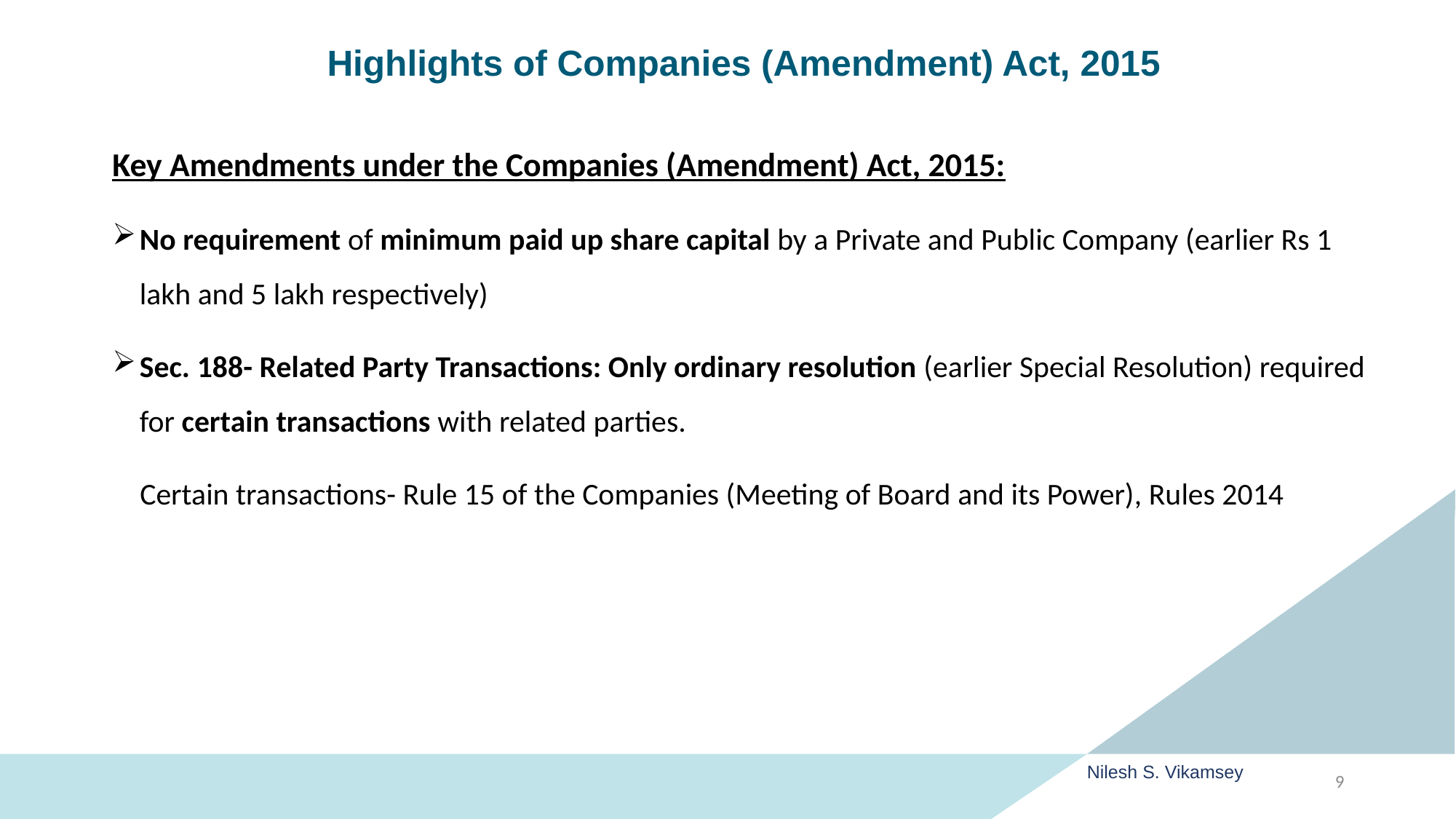

# Highlights of Companies (Amendment) Act, 2015
Key Amendments under the Companies (Amendment) Act, 2015:
No requirement of minimum paid up share capital by a Private and Public Company (earlier Rs 1 lakh and 5 lakh respectively)
Sec. 188- Related Party Transactions: Only ordinary resolution (earlier Special Resolution) required for certain transactions with related parties.
    Certain transactions- Rule 15 of the Companies (Meeting of Board and its Power), Rules 2014

Nilesh S. Vikamsey
9